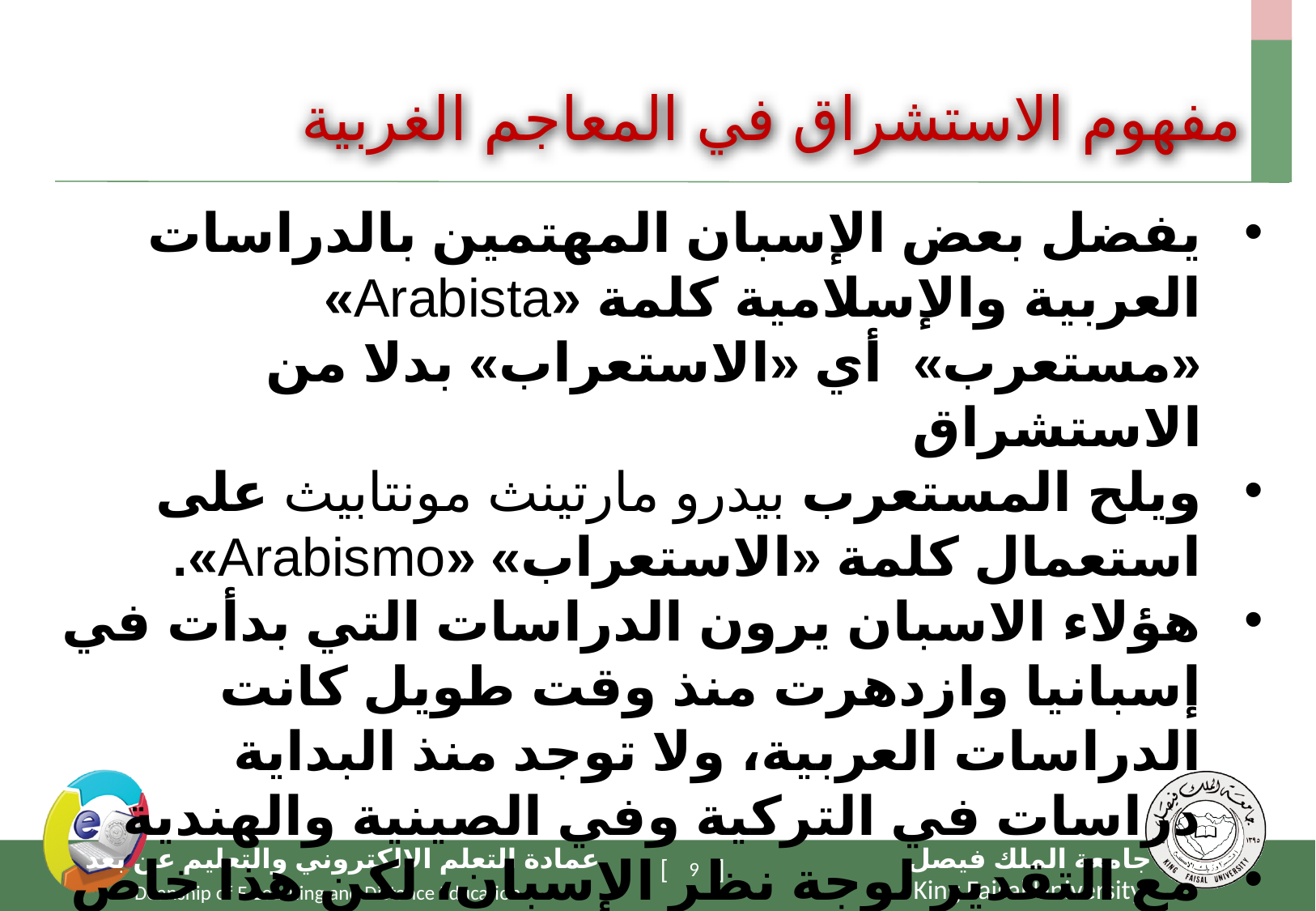

مفهوم الاستشراق في المعاجم الغربية
يفضل بعض الإسبان المهتمين بالدراسات العربية والإسلامية كلمة «Arabista» «مستعرب»  أي «الاستعراب» بدلا من الاستشراق
ويلح المستعرب بيدرو مارتينث مونتابيث على استعمال كلمة «الاستعراب» «Arabismo».
هؤلاء الاسبان يرون الدراسات التي بدأت في إسبانيا وازدهرت منذ وقت طويل كانت الدراسات العربية، ولا توجد منذ البداية دراسات في التركية وفي الصينية والهندية
مع التقدير لوجة نظر الإسبان، لكن هذا خاص بهم، ولا يخرج مفهوم الاستشراق عن سياقه بل تظل له الدلالة العامة والمضامين الفكرية والسياق التاريخي.
9